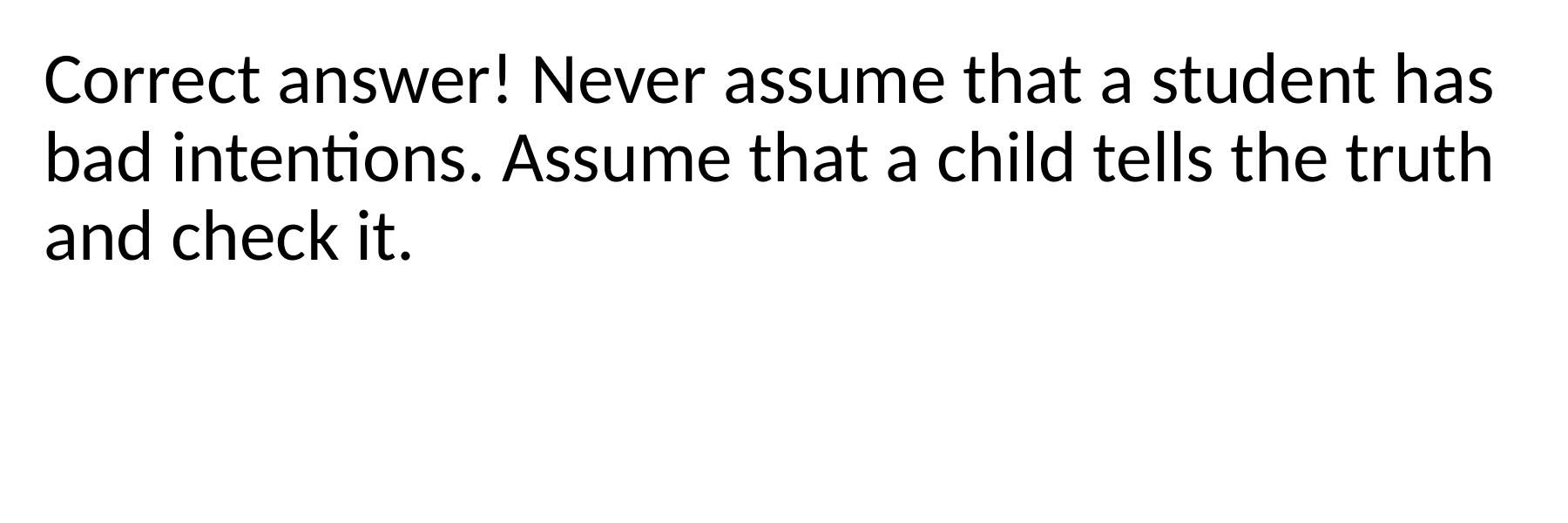

Correct answer! Never assume that a student has bad intentions. Assume that a child tells the truth and check it.